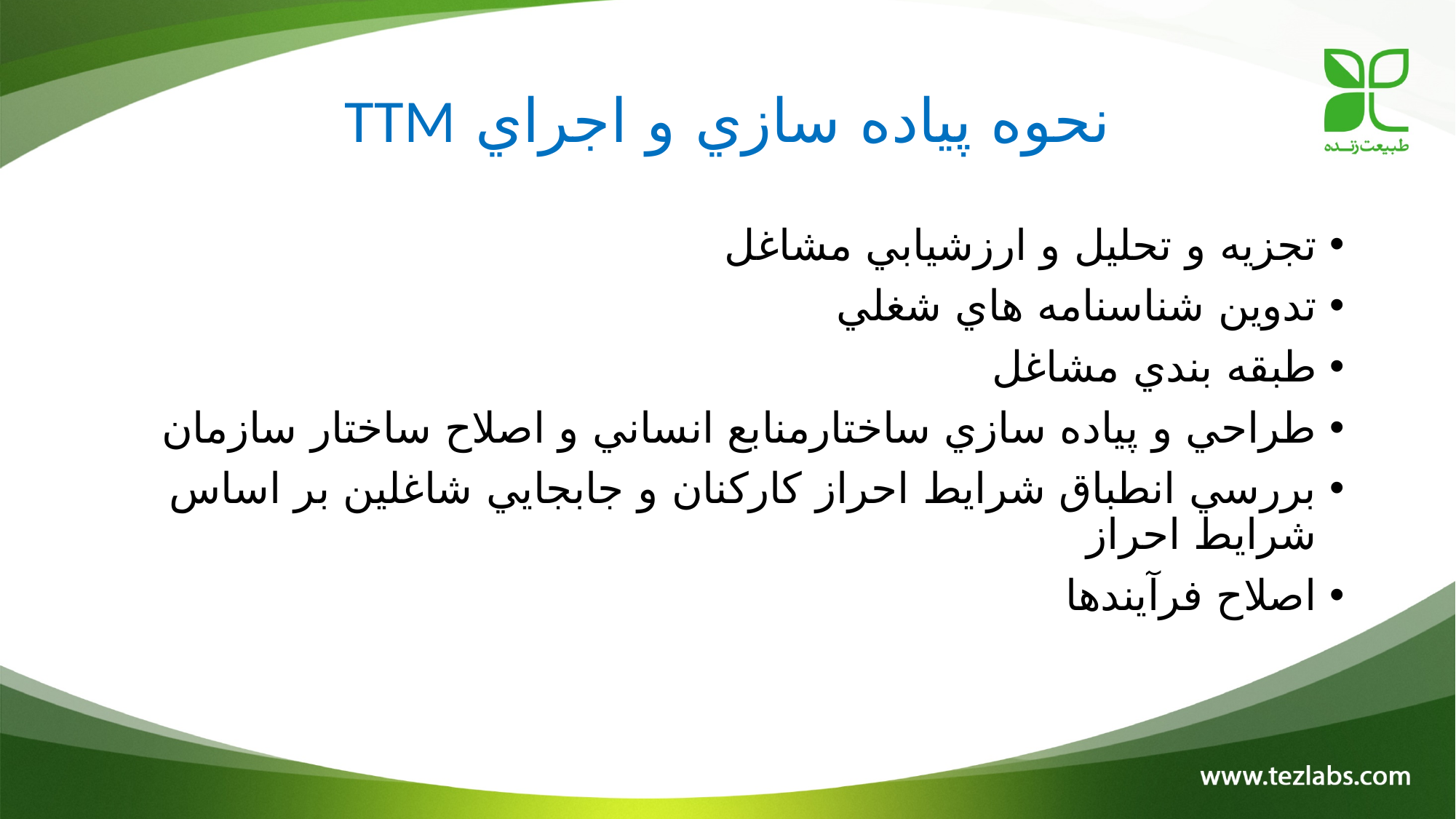

# نحوه پياده سازي و اجراي TTM
تجزيه و تحليل و ارزشيابي مشاغل
تدوين شناسنامه هاي شغلي
طبقه بندي مشاغل
طراحي و پياده سازي ساختارمنابع انساني و اصلاح ساختار سازمان
بررسي انطباق شرايط احراز کارکنان و جابجايي شاغلين بر اساس شرايط احراز
اصلاح فرآيندها